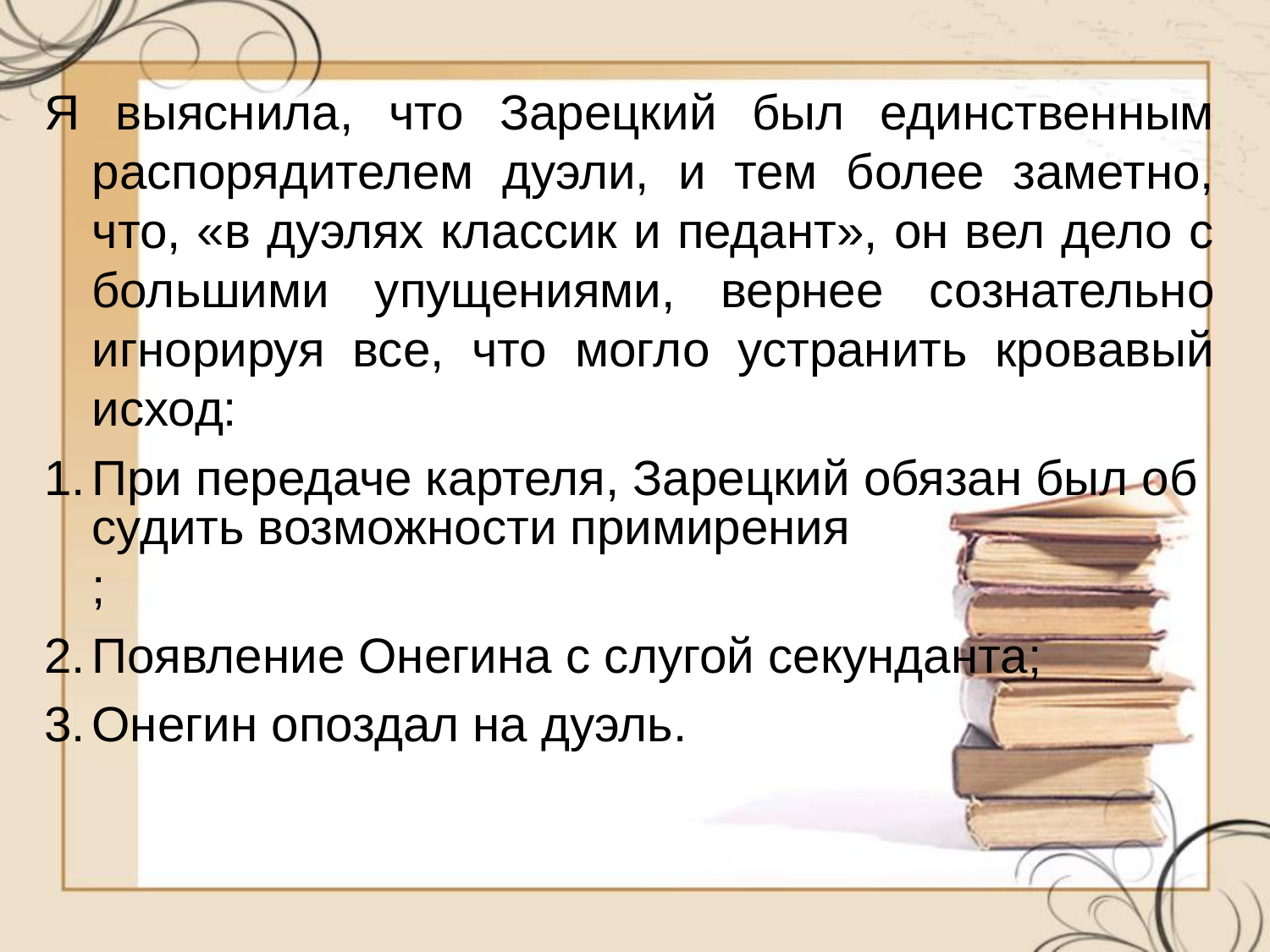

Я выяснила, что Зарецкий был единственным распорядителем дуэли, и тем более заметно, что, «в дуэлях классик и педант», он вел дело с большими упущениями, вернее сознательно игнорируя все, что могло устранить кровавый исход:
При передаче картеля, Зарецкий обязан был обсудить возможности примирения;
Появление Онегина с слугой секунданта;
Онегин опоздал на дуэль.